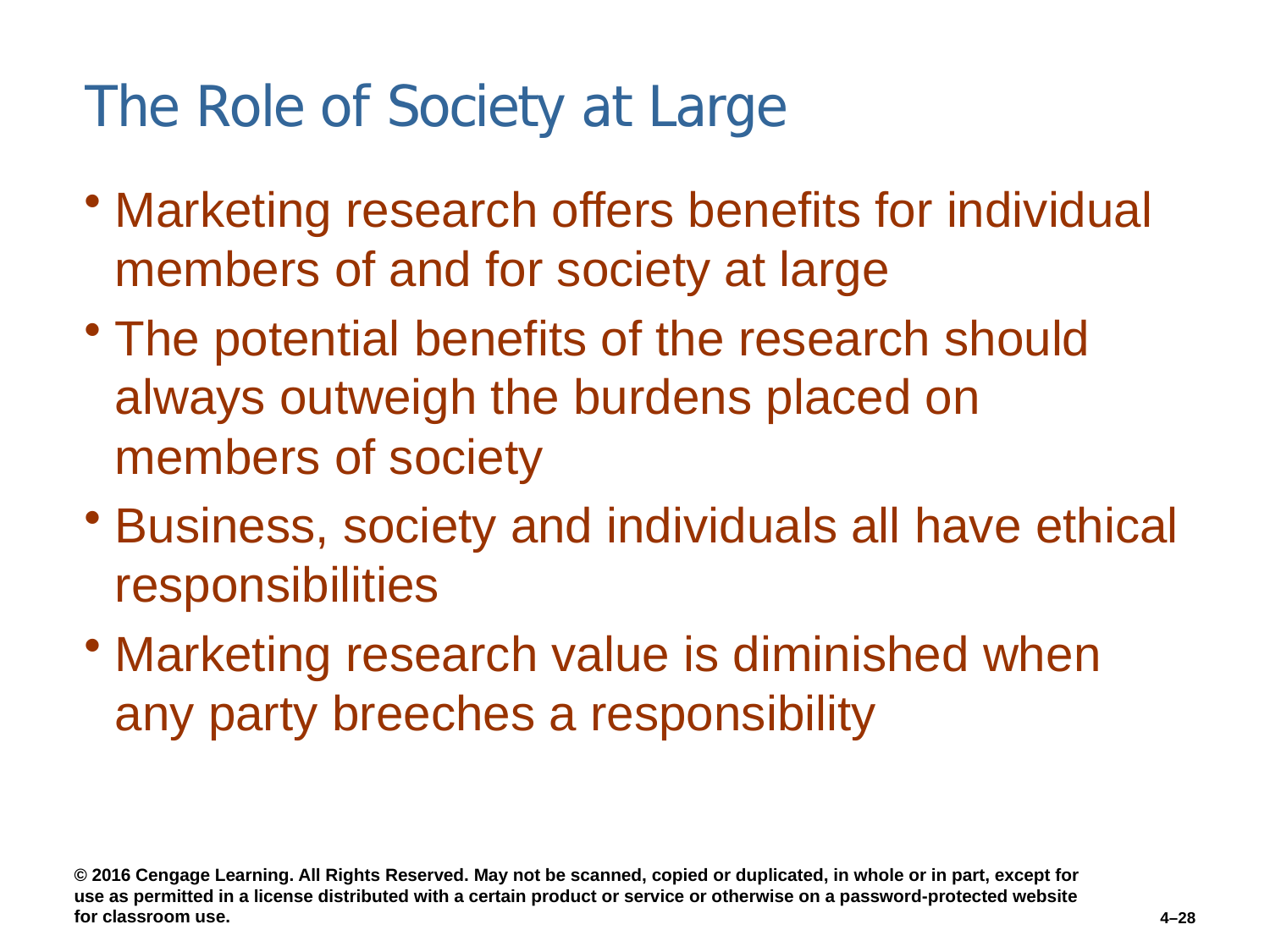

# The Role of Society at Large
Marketing research offers benefits for individual members of and for society at large
The potential benefits of the research should always outweigh the burdens placed on members of society
Business, society and individuals all have ethical responsibilities
Marketing research value is diminished when any party breeches a responsibility
4–28
© 2016 Cengage Learning. All Rights Reserved. May not be scanned, copied or duplicated, in whole or in part, except for use as permitted in a license distributed with a certain product or service or otherwise on a password-protected website for classroom use.